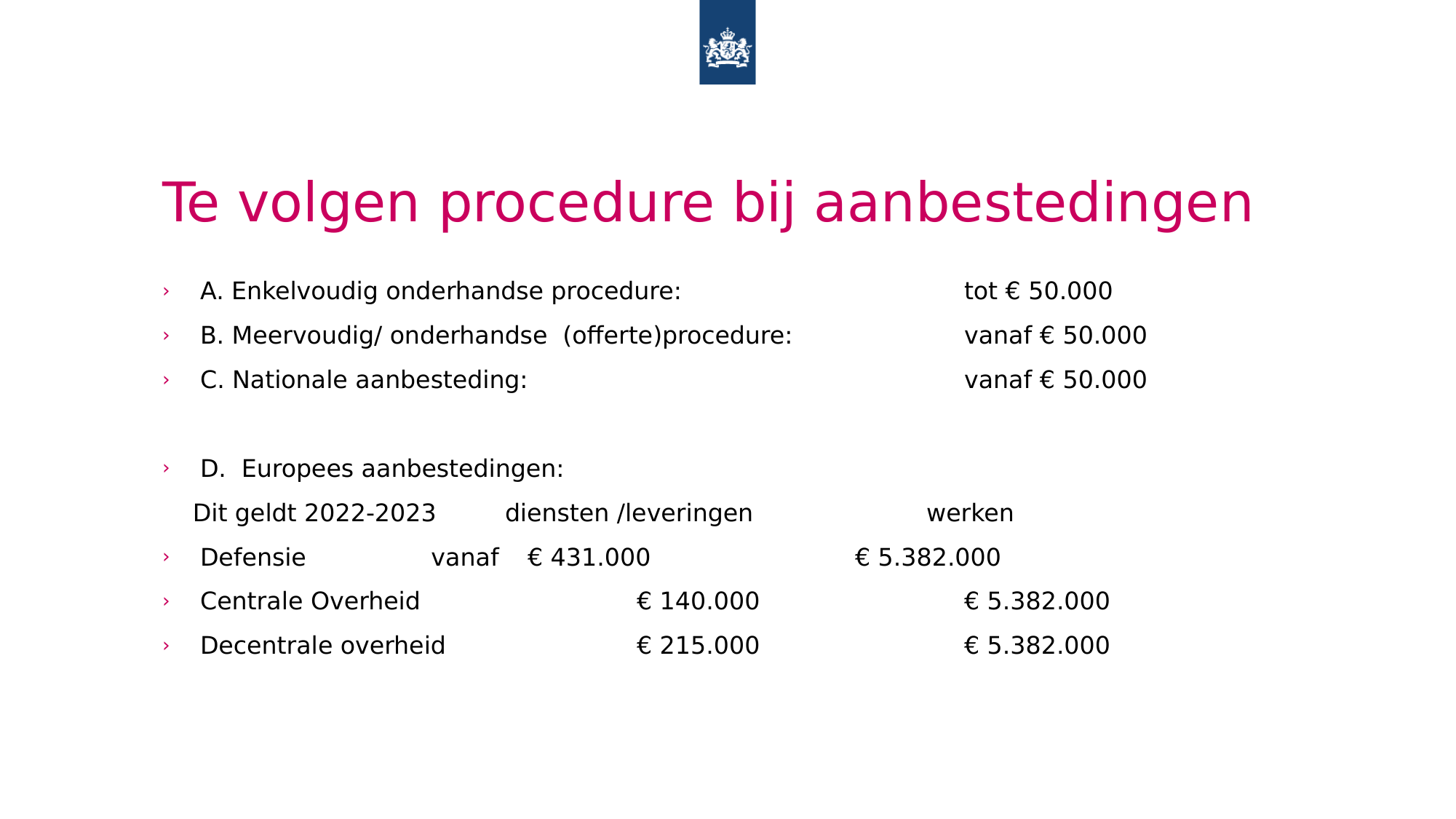

Te volgen procedure bij aanbestedingen
A. Enkelvoudig onderhandse procedure:	           		tot € 50.000
B. Meervoudig/ onderhandse  (offerte)procedure:	  	vanaf € 50.000
C. Nationale aanbesteding:	                                    	vanaf € 50.000

D.  Europees aanbestedingen:
    Dit geldt 2022-2023	  diensten /leveringen 	        	werken
Defensie	                vanaf	€ 431.000	           	€ 5.382.000
Centrale Overheid	         	€ 140.000 	          	€ 5.382.000
Decentrale overheid	         	€ 215.000	        	€ 5.382.000